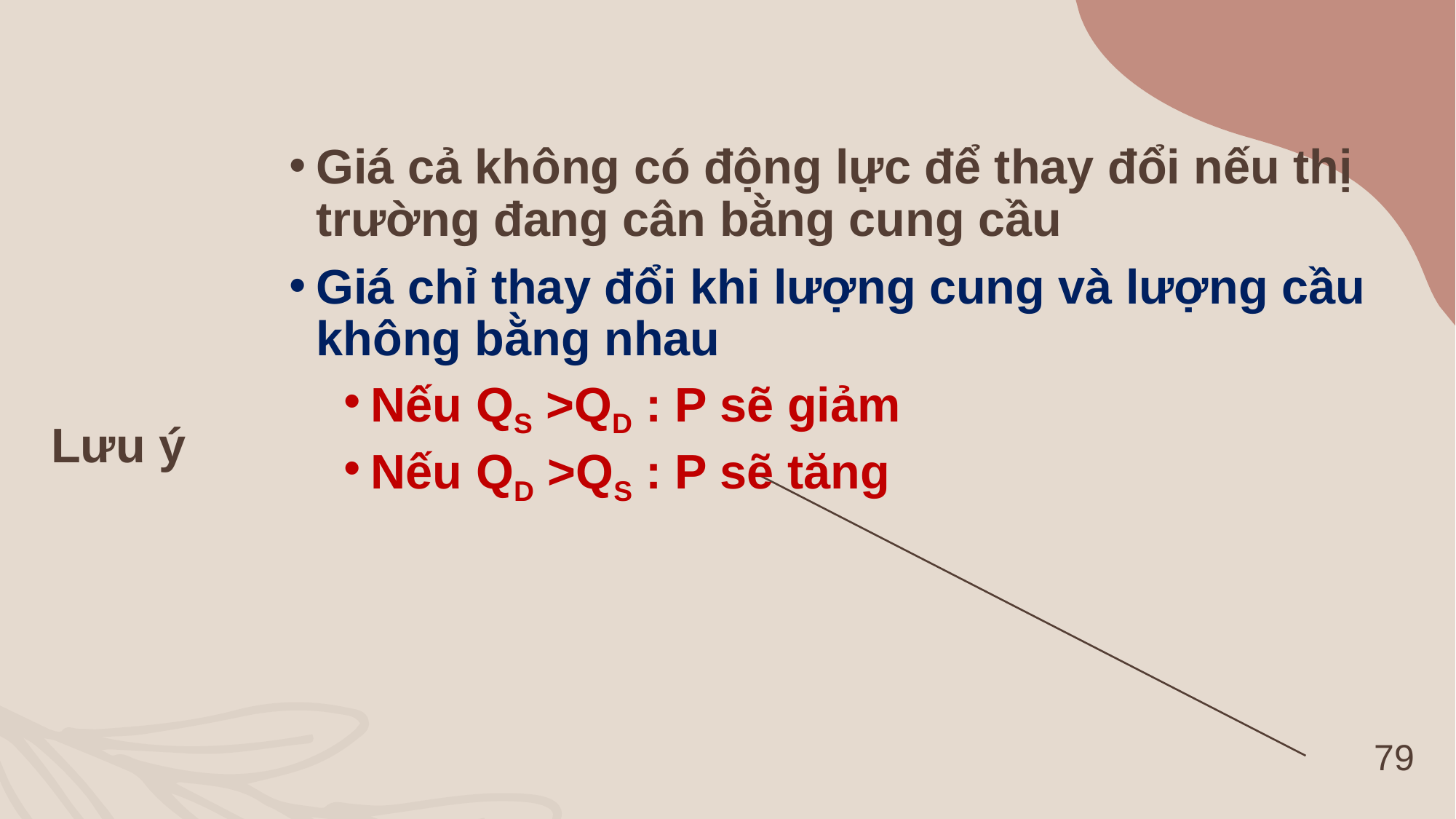

# Lưu ý
Giá cả không có động lực để thay đổi nếu thị trường đang cân bằng cung cầu
Giá chỉ thay đổi khi lượng cung và lượng cầu không bằng nhau
Nếu QS >QD : P sẽ giảm
Nếu QD >QS : P sẽ tăng
79